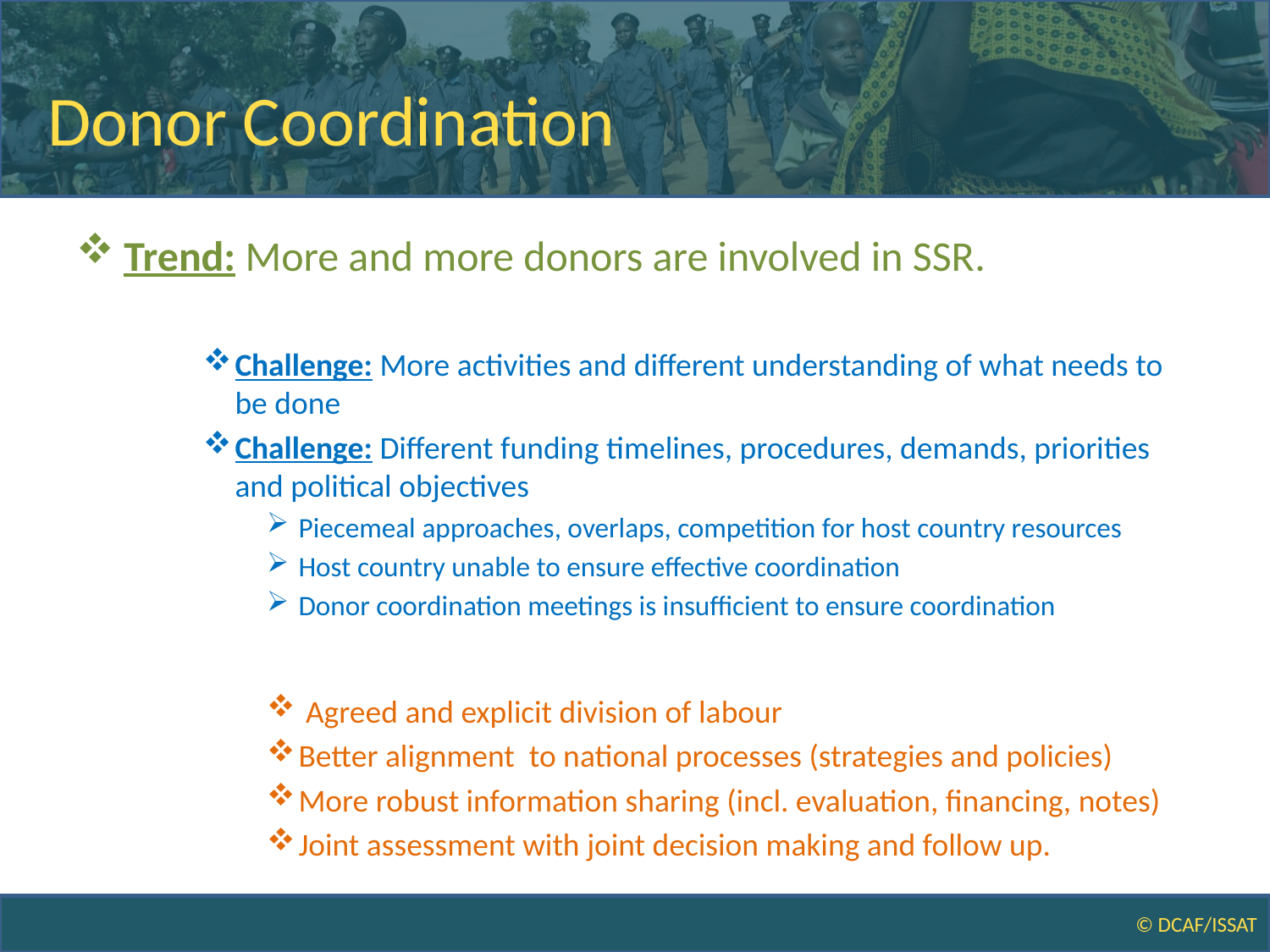

# Donor Coordination
Trend: More and more donors are involved in SSR.

Challenge: More activities and different understanding of what needs to be done
Challenge: Different funding timelines, procedures, demands, priorities and political objectives
Piecemeal approaches, overlaps, competition for host country resources
Host country unable to ensure effective coordination
Donor coordination meetings is insufficient to ensure coordination

 Agreed and explicit division of labour
Better alignment  to national processes (strategies and policies)
More robust information sharing (incl. evaluation, financing, notes)
Joint assessment with joint decision making and follow up.